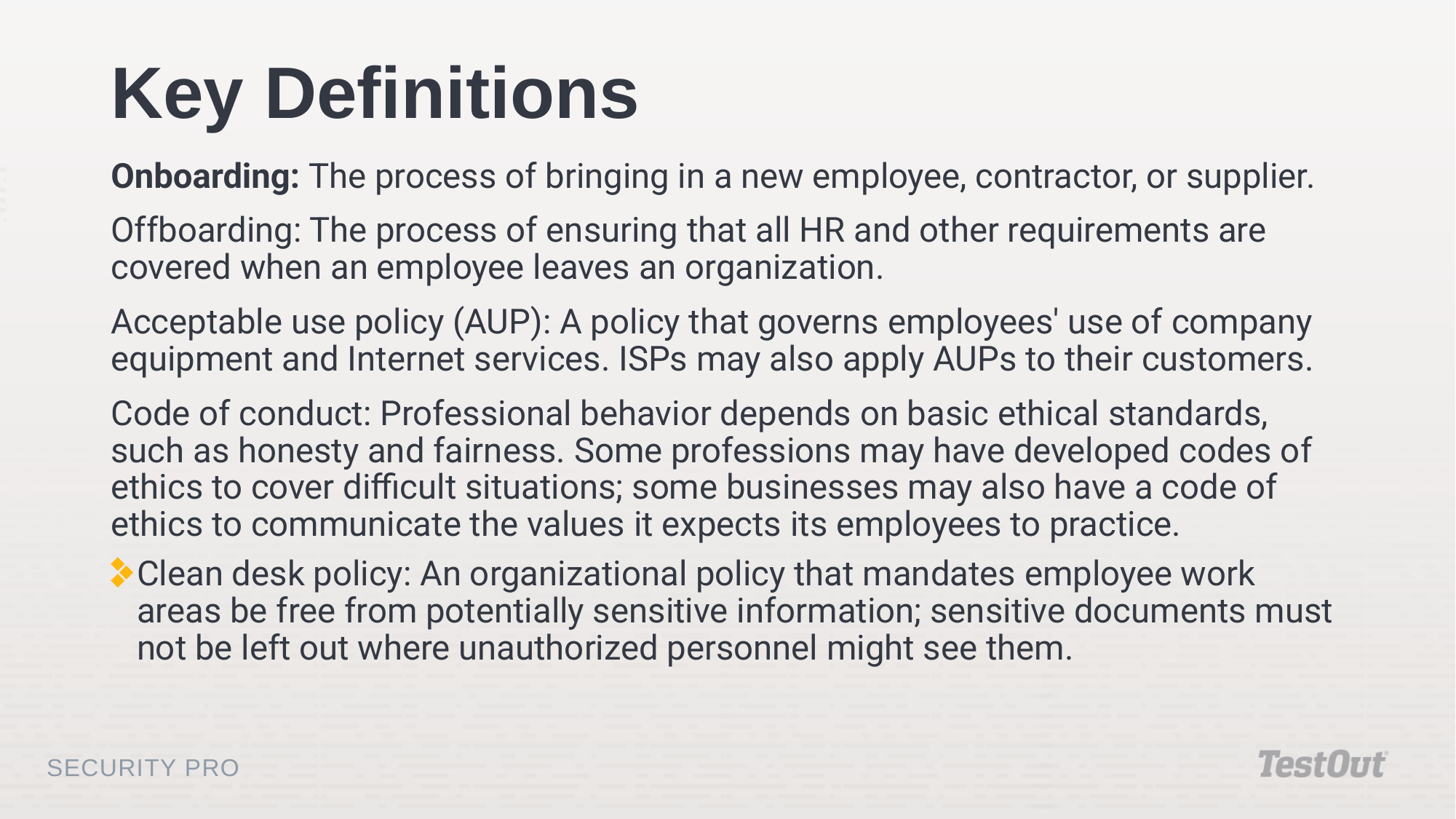

# Key Definitions
Onboarding: The process of bringing in a new employee, contractor, or supplier.
Offboarding: The process of ensuring that all HR and other requirements are covered when an employee leaves an organization.
Acceptable use policy (AUP): A policy that governs employees' use of company equipment and Internet services. ISPs may also apply AUPs to their customers.
Code of conduct: Professional behavior depends on basic ethical standards, such as honesty and fairness. Some professions may have developed codes of ethics to cover difficult situations; some businesses may also have a code of ethics to communicate the values it expects its employees to practice.
Clean desk policy: An organizational policy that mandates employee work areas be free from potentially sensitive information; sensitive documents must not be left out where unauthorized personnel might see them.
Security Pro